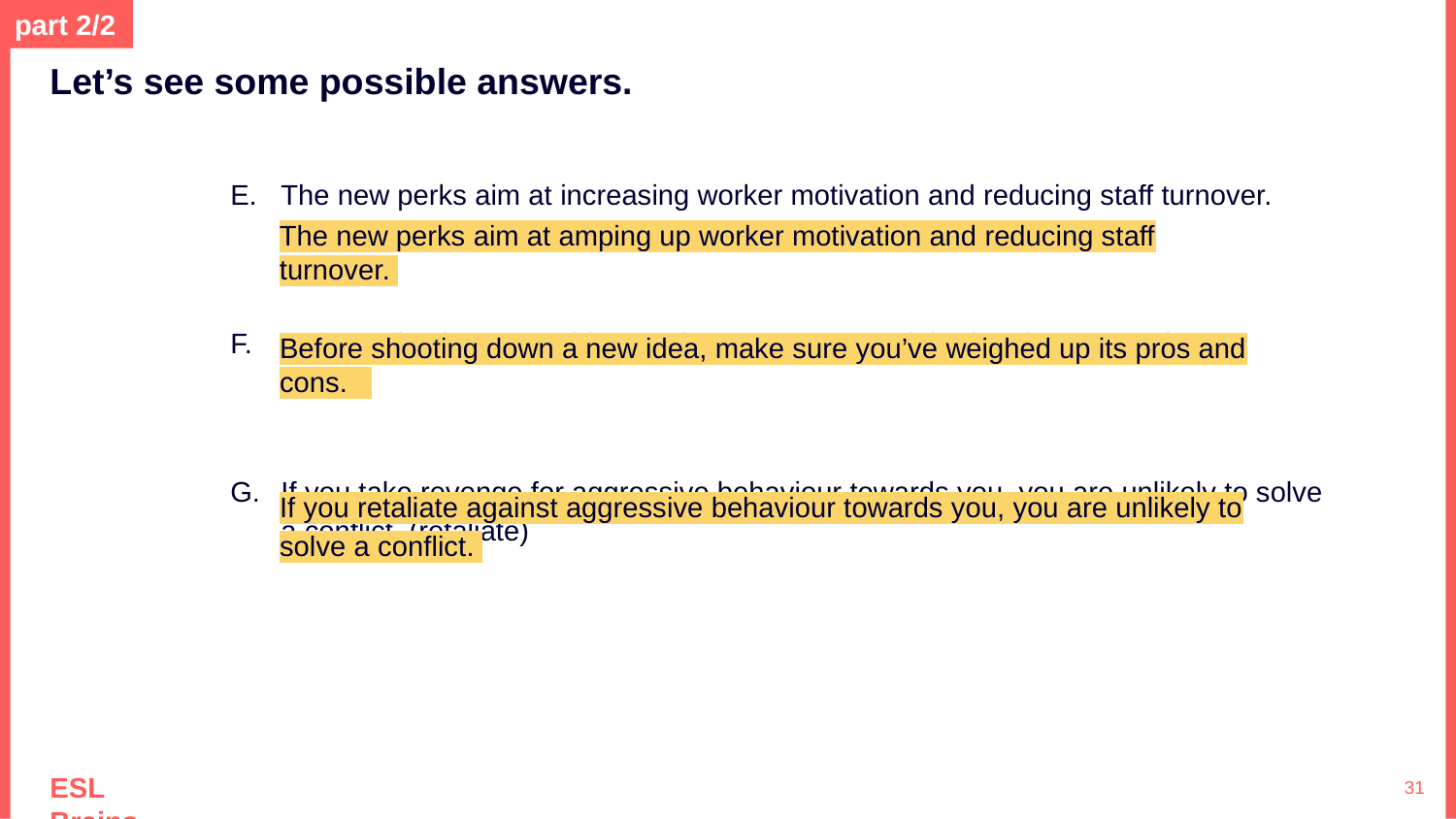

part 2/2
Let’s see some possible answers.
The new perks aim at increasing worker motivation and reducing staff turnover. (amp)
Before rejecting a new idea, make sure you’ve weighed up its pros and cons. (shoot)
If you take revenge for aggressive behaviour towards you, you are unlikely to solve a conflict. (retaliate)
The new perks aim at amping up worker motivation and reducing staff turnover.
Before shooting down a new idea, make sure you’ve weighed up its pros and cons.
If you retaliate against aggressive behaviour towards you, you are unlikely to solve a conflict.
31